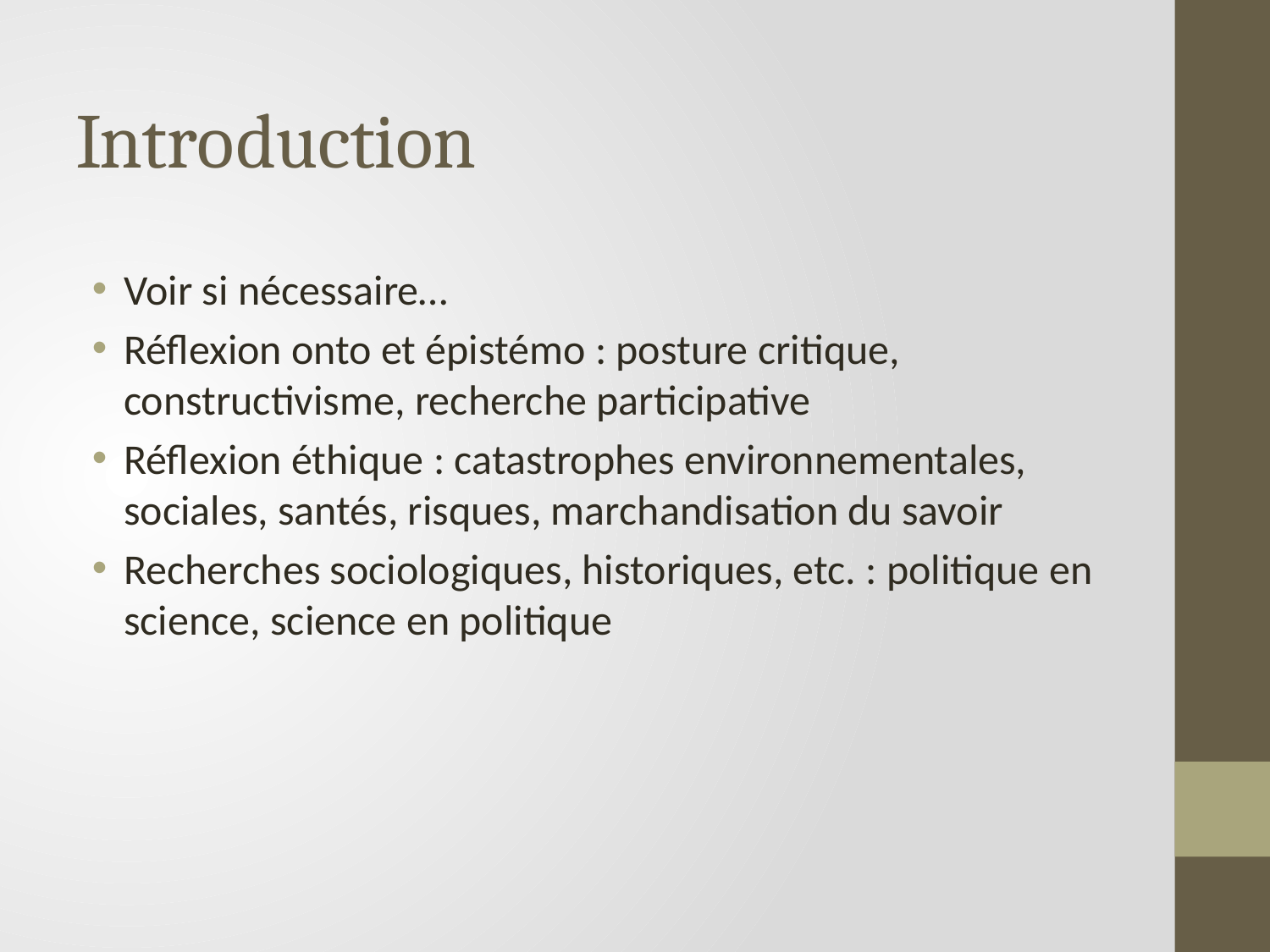

# Introduction
Voir si nécessaire…
Réflexion onto et épistémo : posture critique, constructivisme, recherche participative
Réflexion éthique : catastrophes environnementales, sociales, santés, risques, marchandisation du savoir
Recherches sociologiques, historiques, etc. : politique en science, science en politique